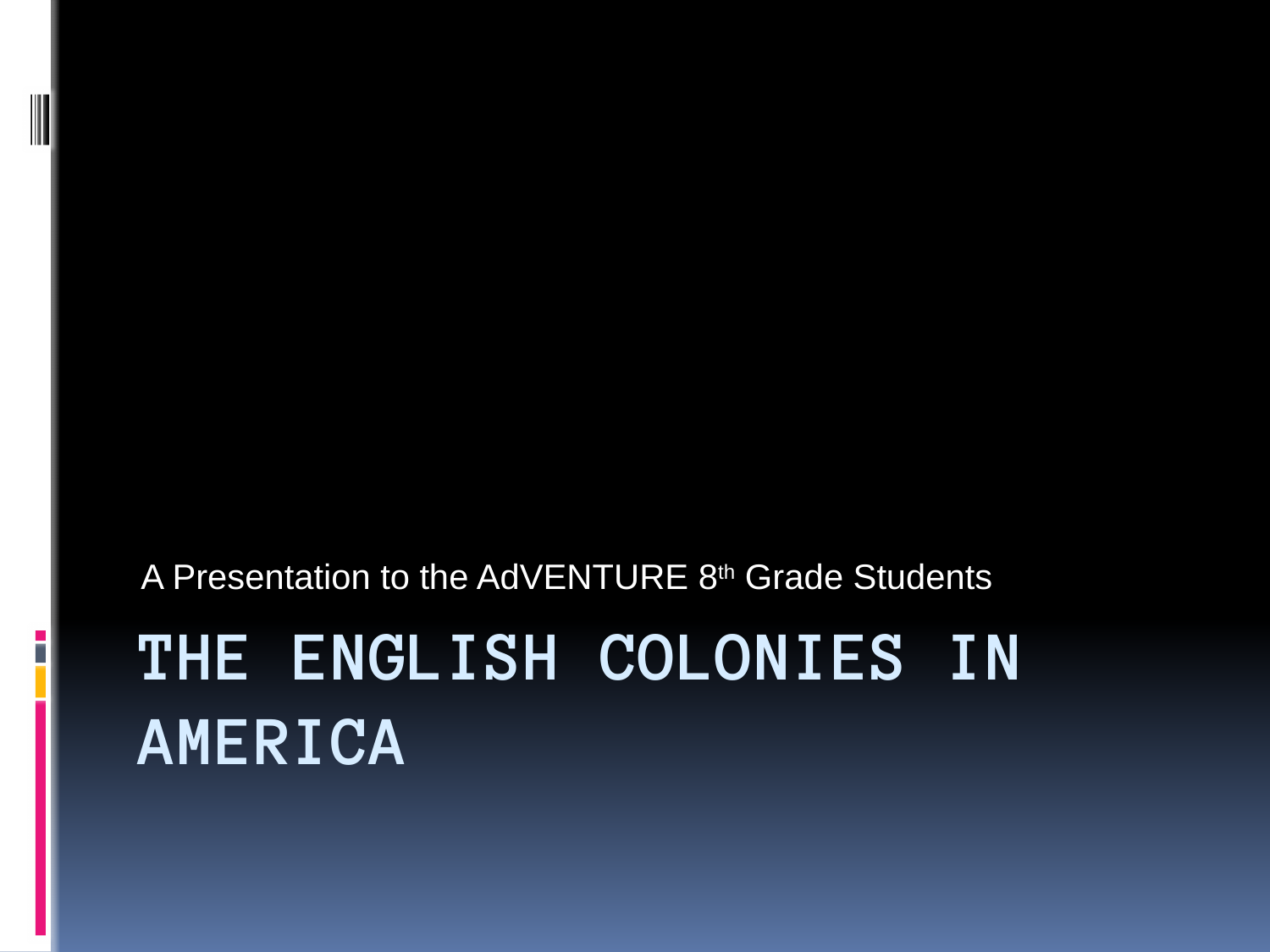

A Presentation to the AdVENTURE 8th Grade Students
# The English colonies in america